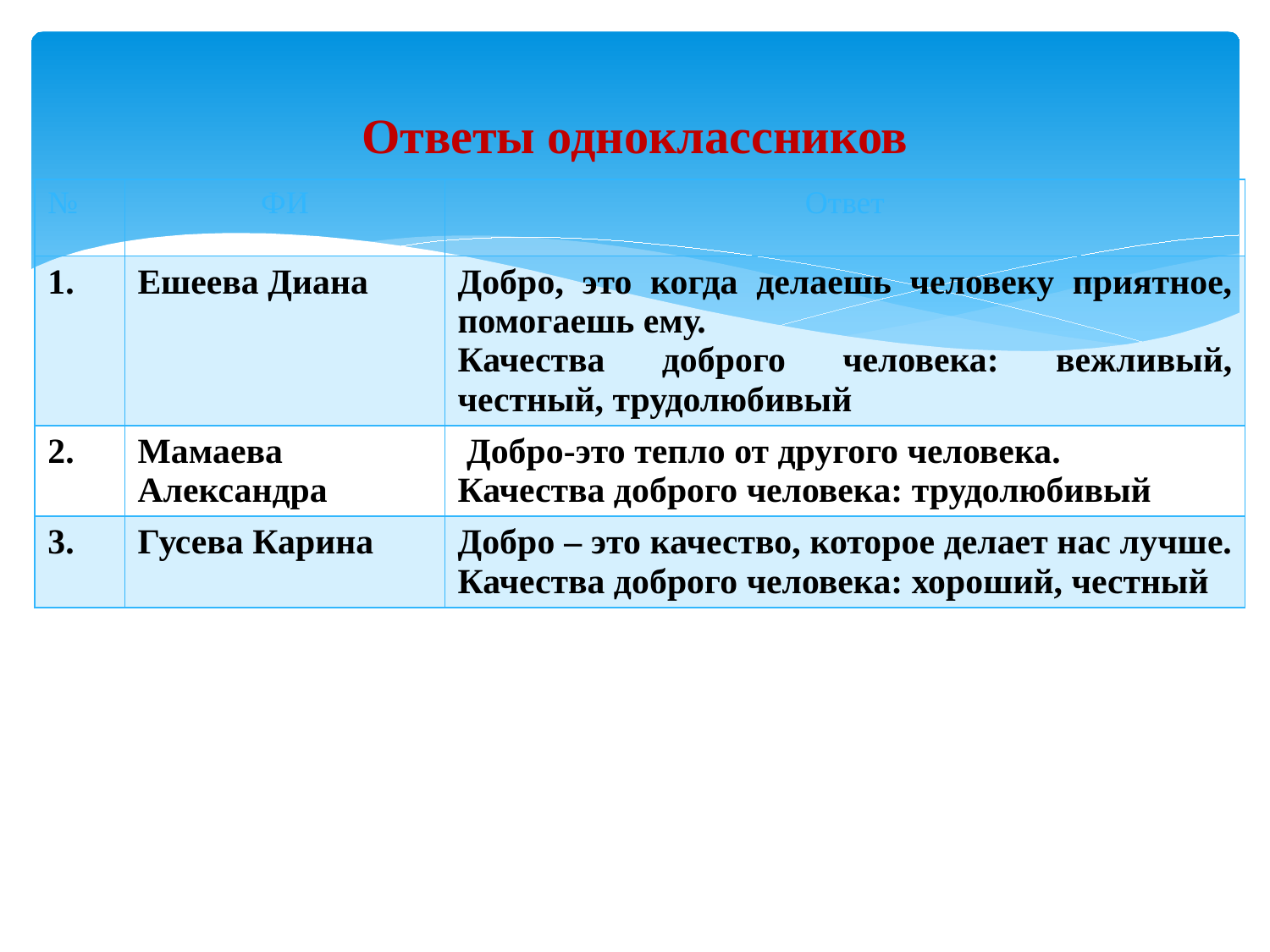

# Ответы одноклассников
| № | ФИ | Ответ |
| --- | --- | --- |
| 1. | Ешеева Диана | Добро, это когда делаешь человеку приятное, помогаешь ему. Качества доброго человека: вежливый, честный, трудолюбивый |
| 2. | Мамаева Александра | Добро-это тепло от другого человека. Качества доброго человека: трудолюбивый |
| 3. | Гусева Карина | Добро – это качество, которое делает нас лучше. Качества доброго человека: хороший, честный |